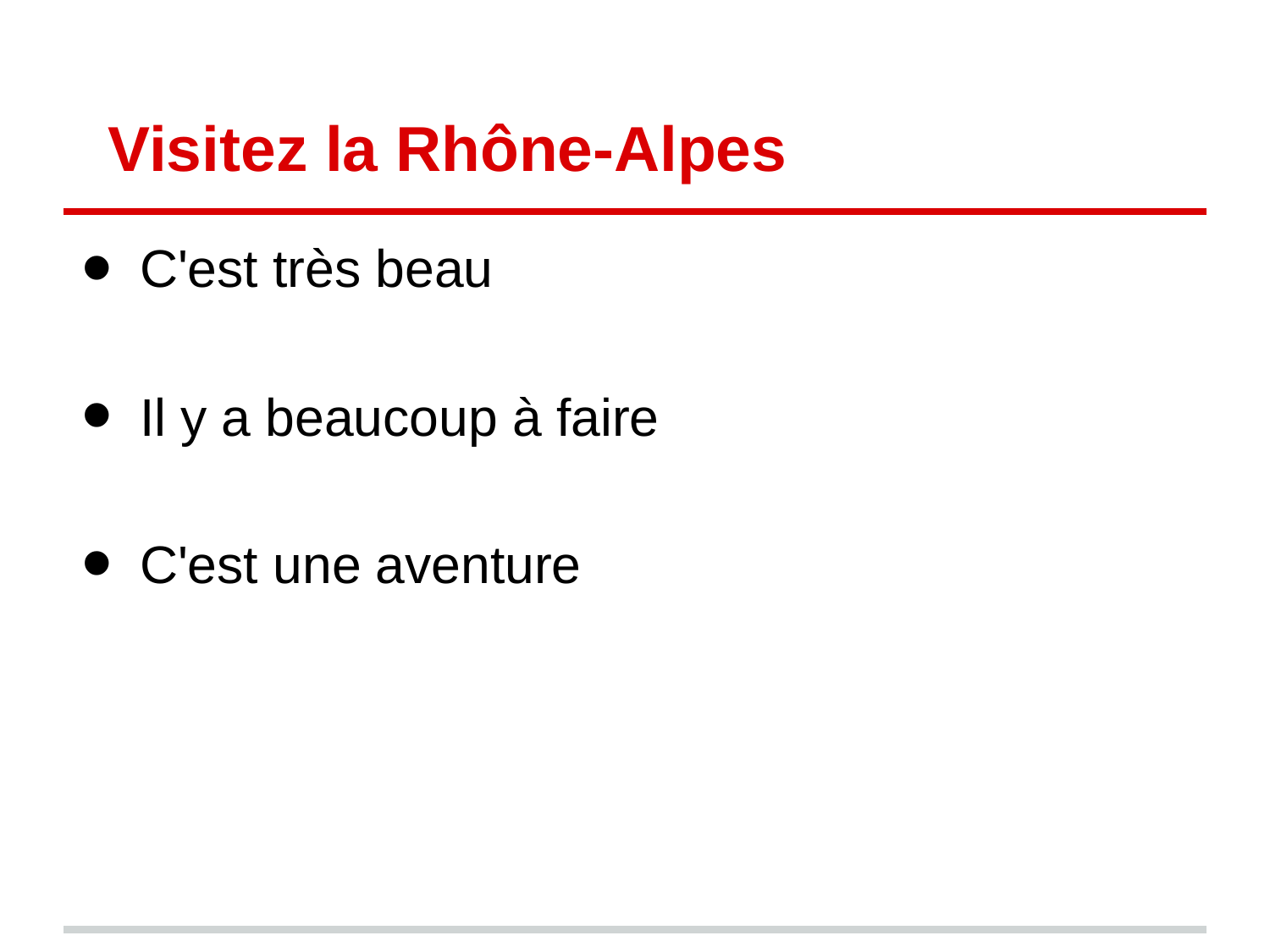

# Visitez la Rhône-Alpes
C'est très beau

Il y a beaucoup à faire

C'est une aventure